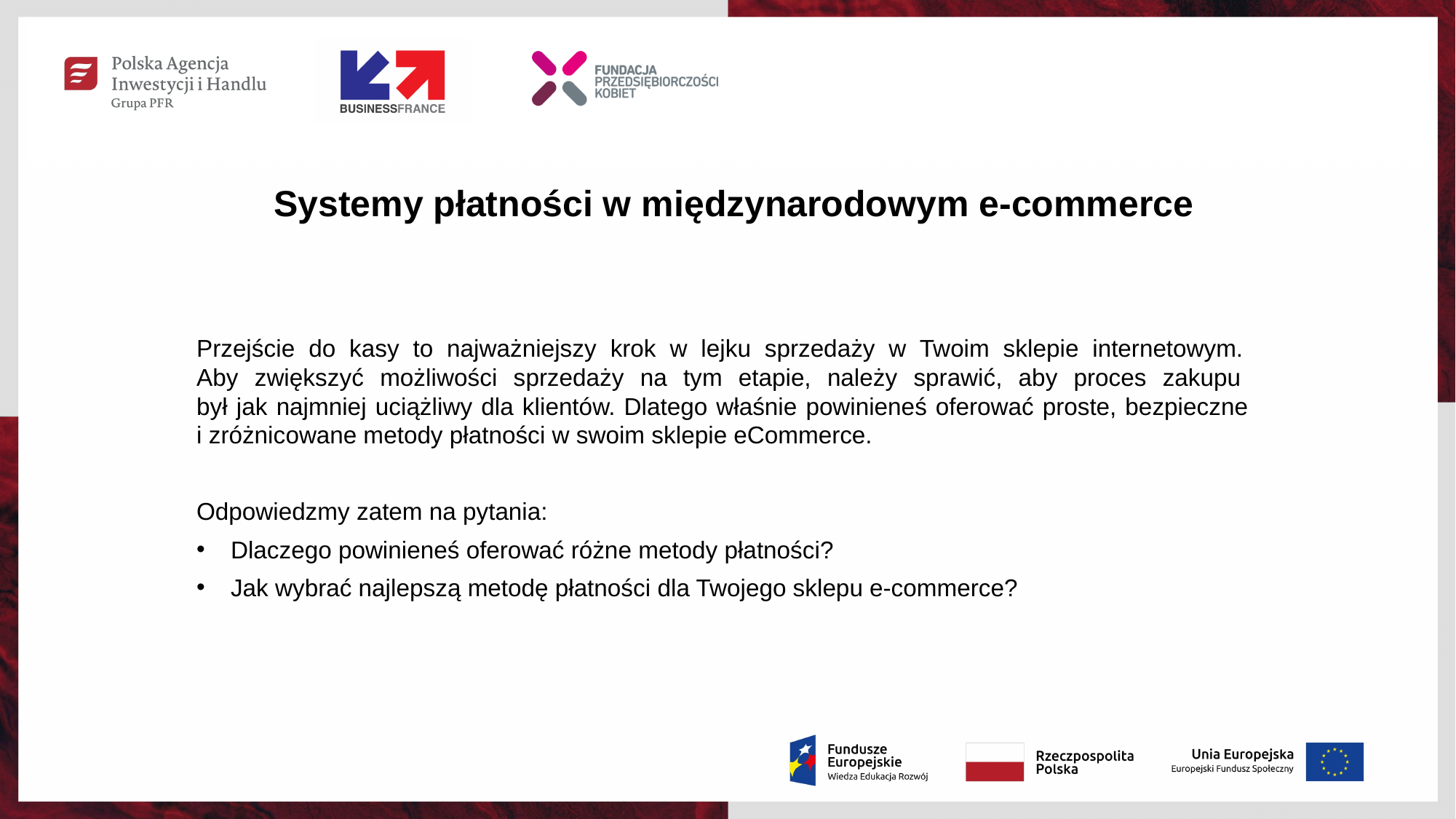

Systemy płatności w międzynarodowym e-commerce
Przejście do kasy to najważniejszy krok w lejku sprzedaży w Twoim sklepie internetowym.
Aby zwiększyć możliwości sprzedaży na tym etapie, należy sprawić, aby proces zakupu
był jak najmniej uciążliwy dla klientów. Dlatego właśnie powinieneś oferować proste, bezpieczne
i zróżnicowane metody płatności w swoim sklepie eCommerce.

Odpowiedzmy zatem na pytania:
Dlaczego powinieneś oferować różne metody płatności?
Jak wybrać najlepszą metodę płatności dla Twojego sklepu e-commerce?